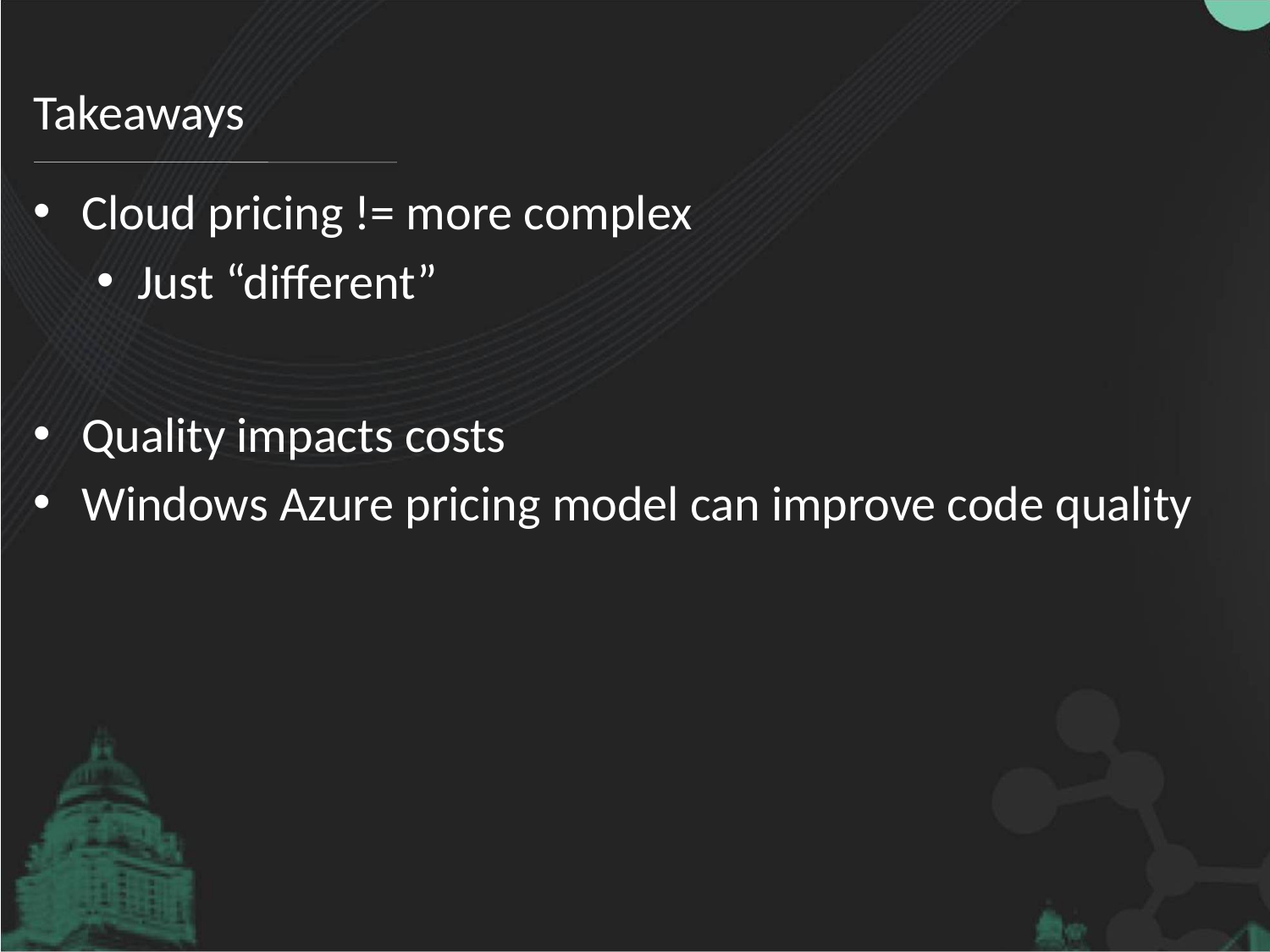

# Takeaways
Cloud pricing != more complex
Just “different”

Quality impacts costs
Windows Azure pricing model can improve code quality